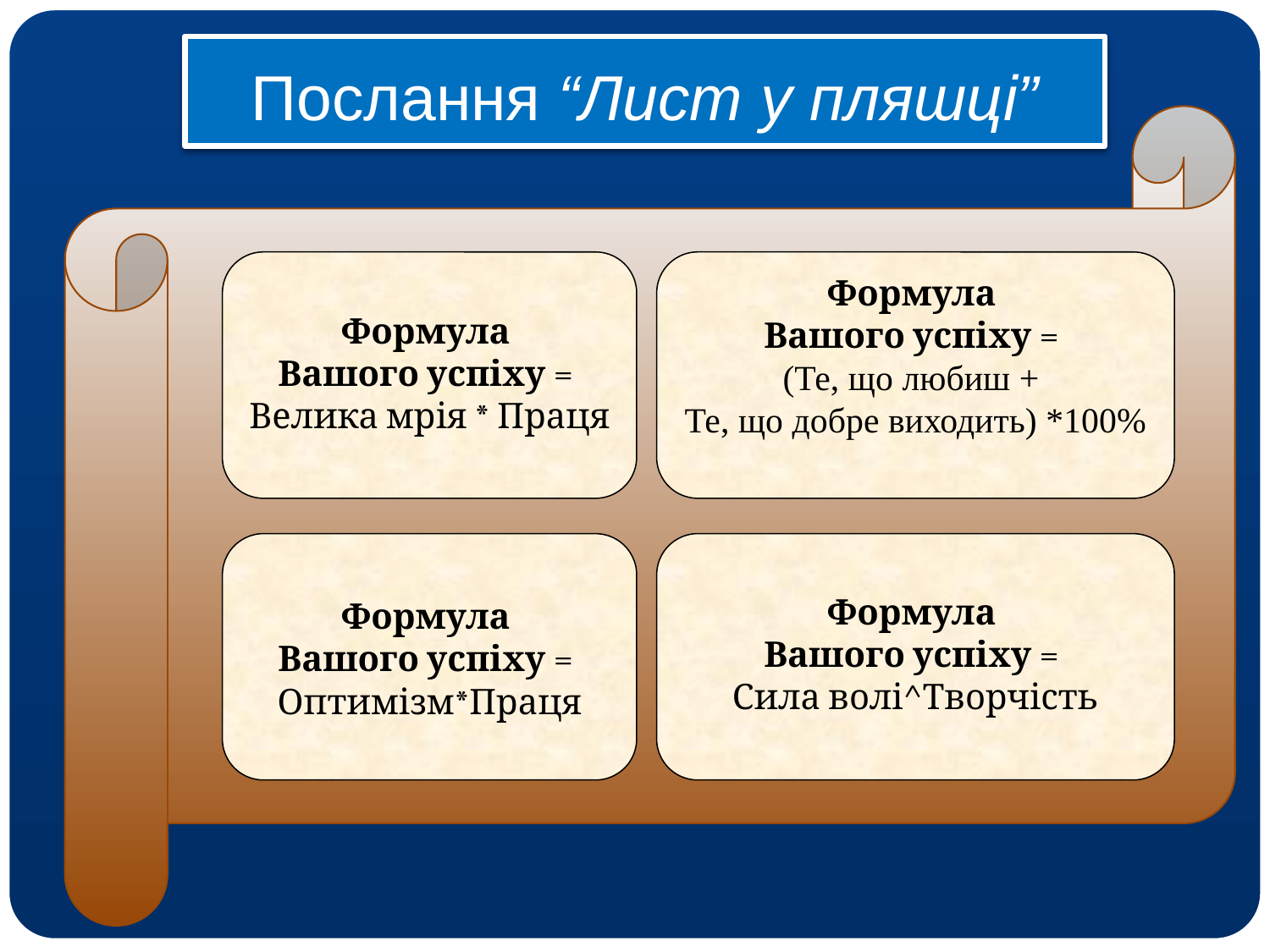

# Послання “Лист у пляшці”

Формула
Вашого успіху =
Велика мрія * Праця
Формула
Вашого успіху =
(Те, що любиш +
Те, що добре виходить) *100%

Формула
Вашого успіху =
Оптимізм*Праця

Формула
Вашого успіху =
Сила волі^Творчість